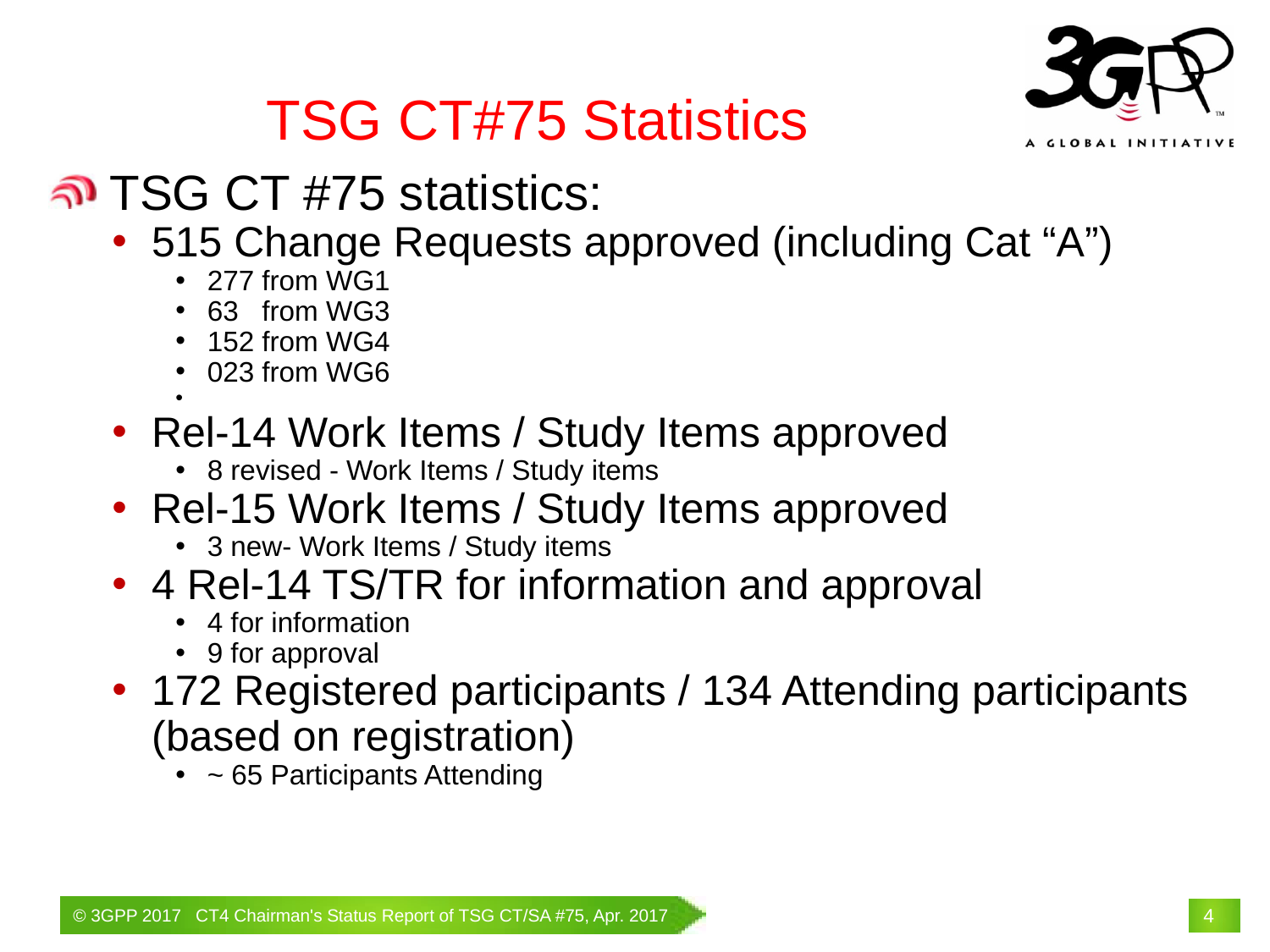

TSG CT#75 Statistics
 TSG CT #75 statistics:
515 Change Requests approved (including Cat “A”)
277 from WG1
63   from WG3
152 from WG4
023 from WG6

Rel-14 Work Items / Study Items approved
8 revised - Work Items / Study items
Rel-15 Work Items / Study Items approved
3 new- Work Items / Study items
4 Rel-14 TS/TR for information and approval
4 for information
9 for approval
172 Registered participants / 134 Attending participants (based on registration)
~ 65 Participants Attending